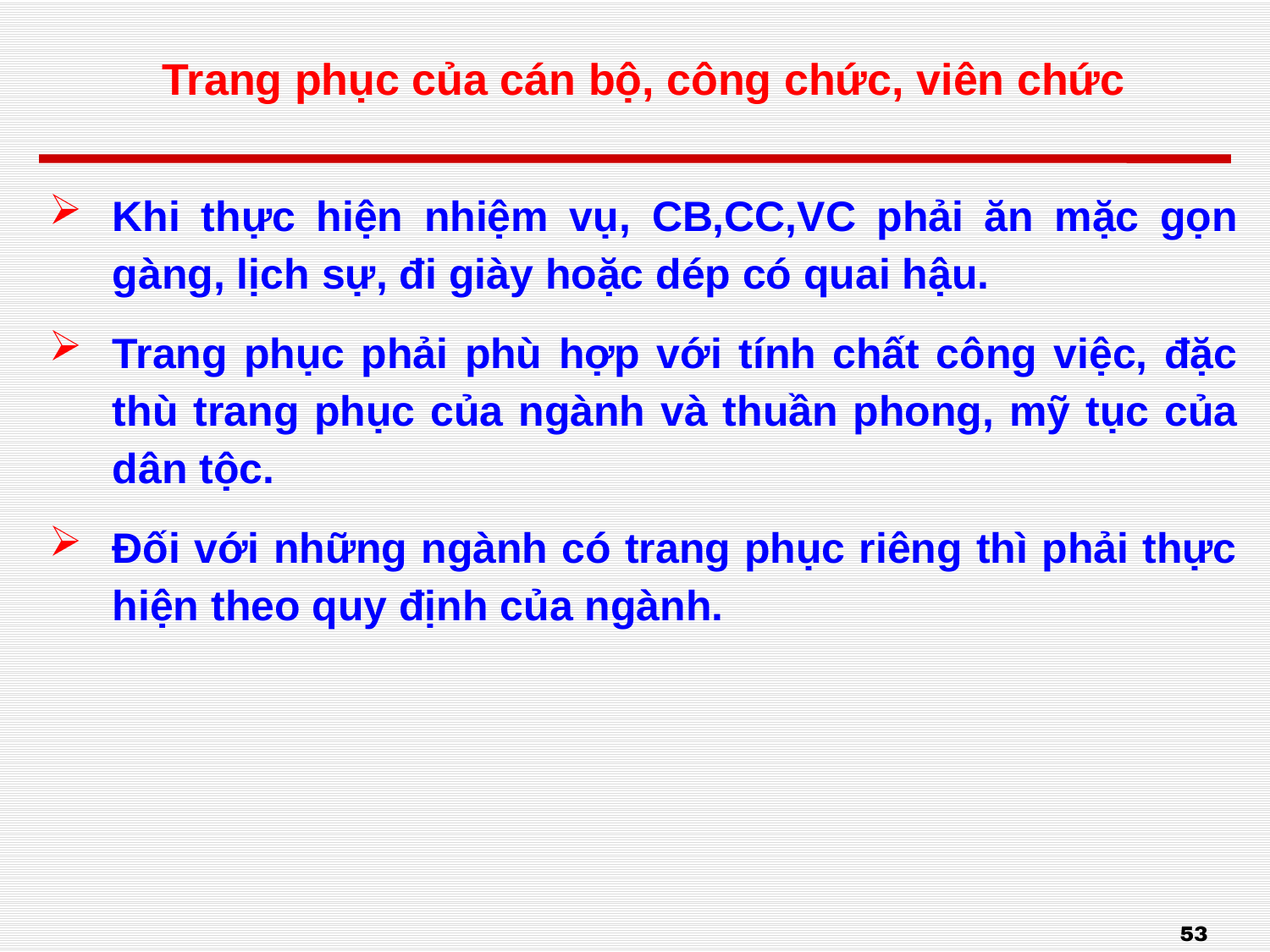

# Trang phục của cán bộ, công chức, viên chức
Khi thực hiện nhiệm vụ, CB,CC,VC phải ăn mặc gọn gàng, lịch sự, đi giày hoặc dép có quai hậu.
Trang phục phải phù hợp với tính chất công việc, đặc thù trang phục của ngành và thuần phong, mỹ tục của dân tộc.
Đối với những ngành có trang phục riêng thì phải thực hiện theo quy định của ngành.